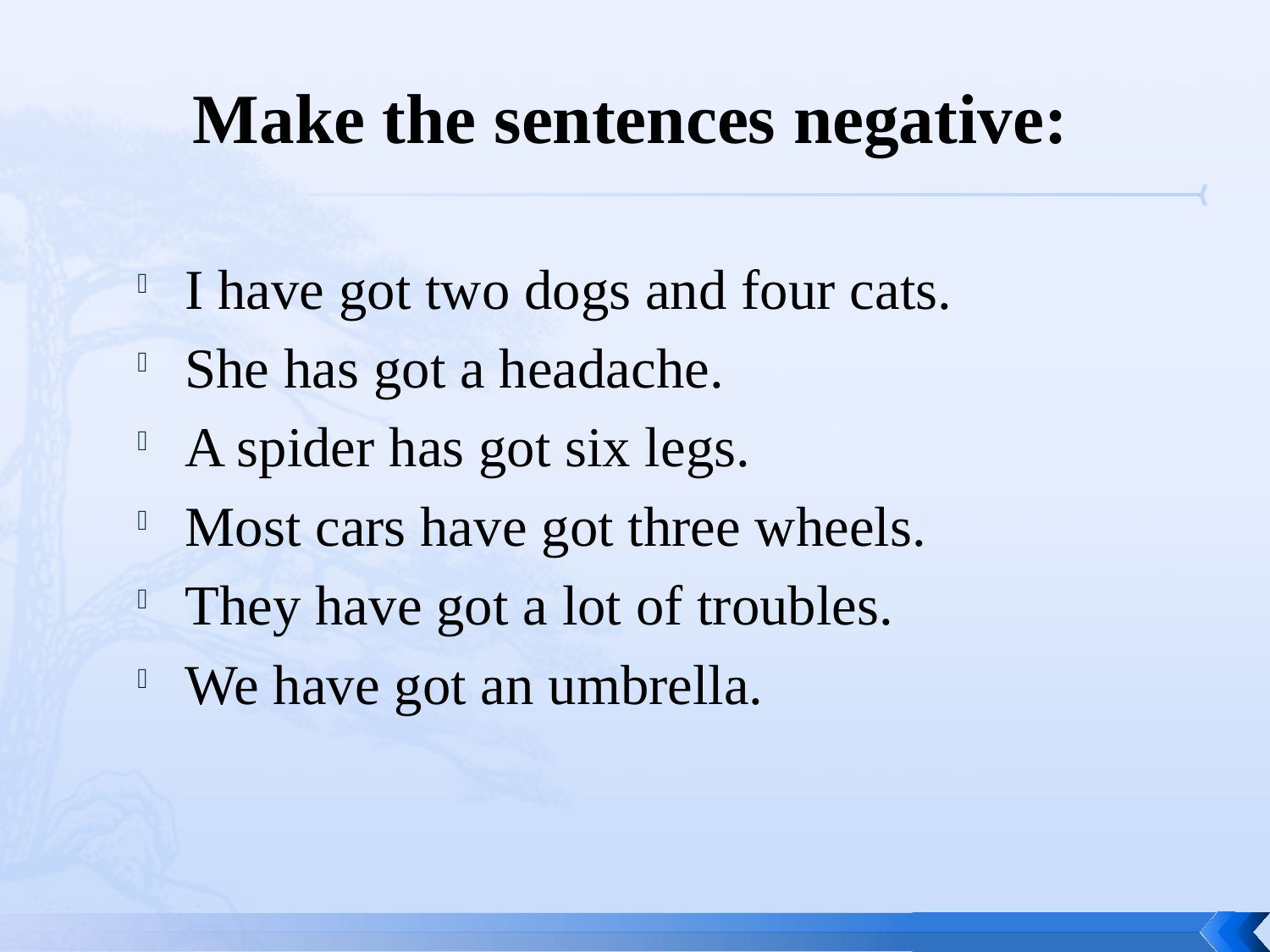

# Make the sentences negative:
I have got two dogs and four cats.
She has got a headache.
A spider has got six legs.
Most cars have got three wheels.
They have got a lot of troubles.
We have got an umbrella.